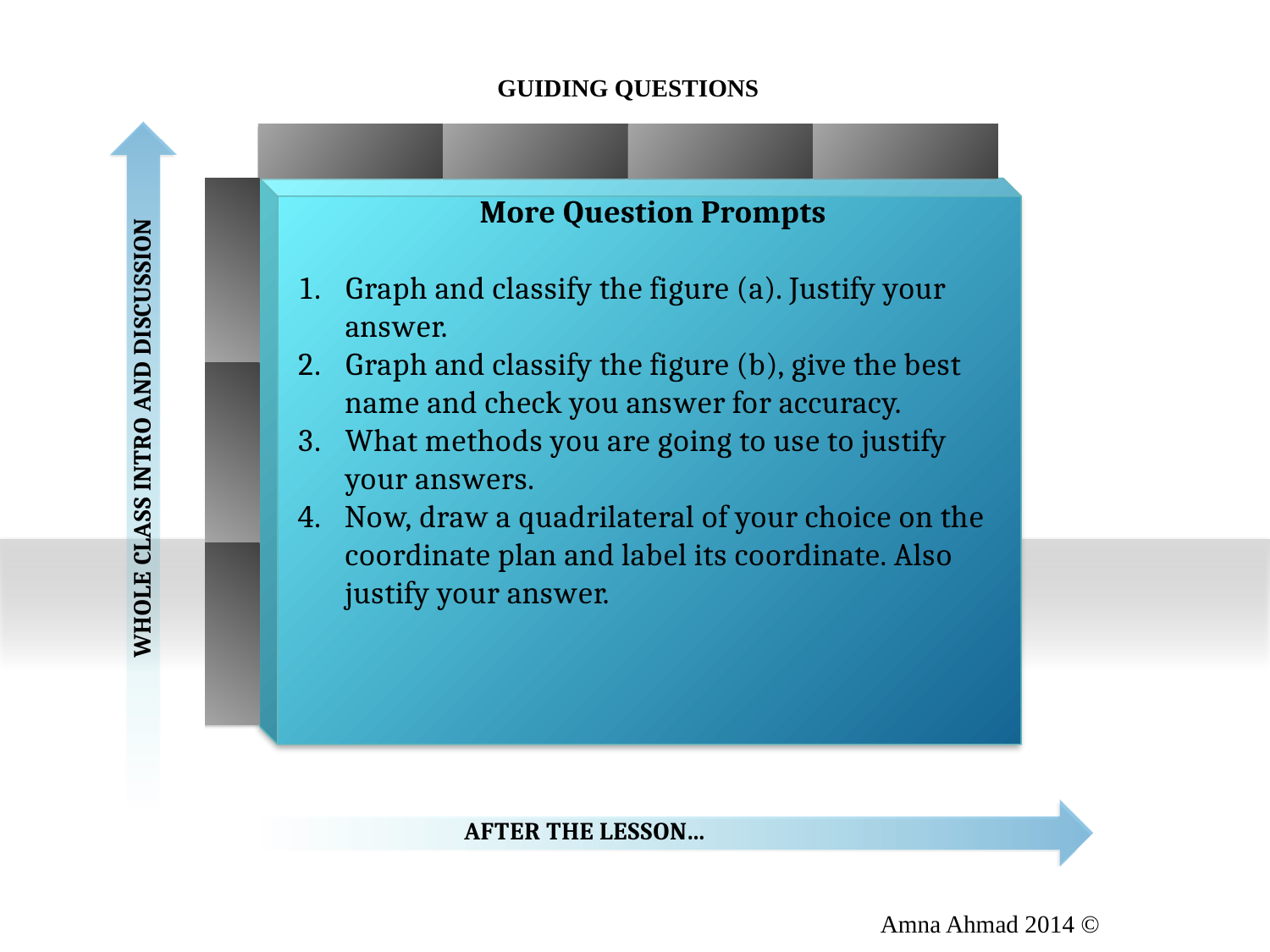

GUIDING QUESTIONS

More Question Prompts

Graph and classify the figure (a). Justify your answer.
Graph and classify the figure (b), give the best name and check you answer for accuracy.
What methods you are going to use to justify your answers.
Now, draw a quadrilateral of your choice on the coordinate plan and label its coordinate. Also justify your answer.

WHOLE CLASS INTRO AND DISCUSSION

AFTER THE LESSON…
Amna Ahmad 2014 ©